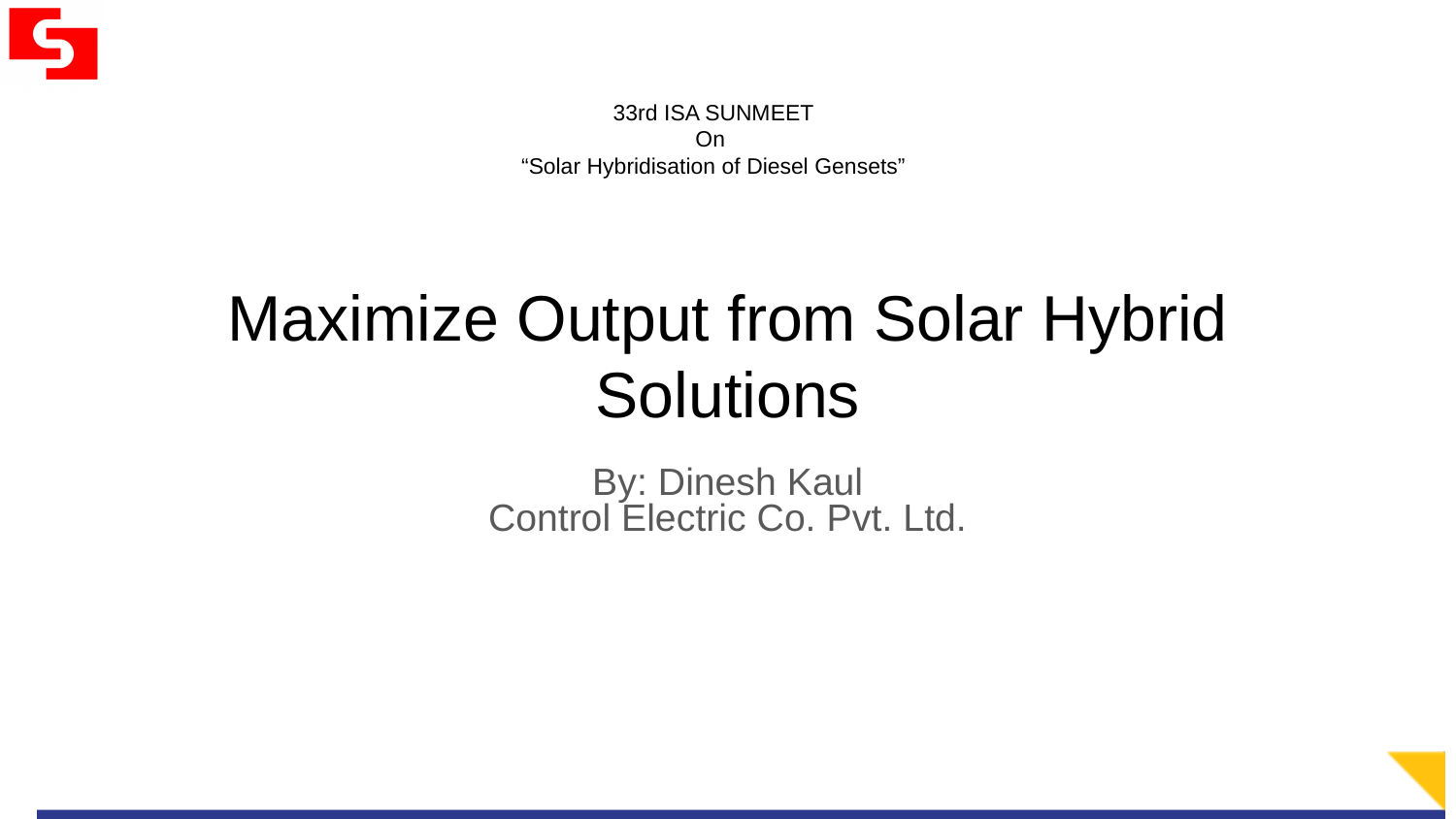

33rd ISA SUNMEET
On
“Solar Hybridisation of Diesel Gensets”

# Maximize Output from Solar Hybrid
Solutions
By: Dinesh Kaul
Control Electric Co. Pvt. Ltd.